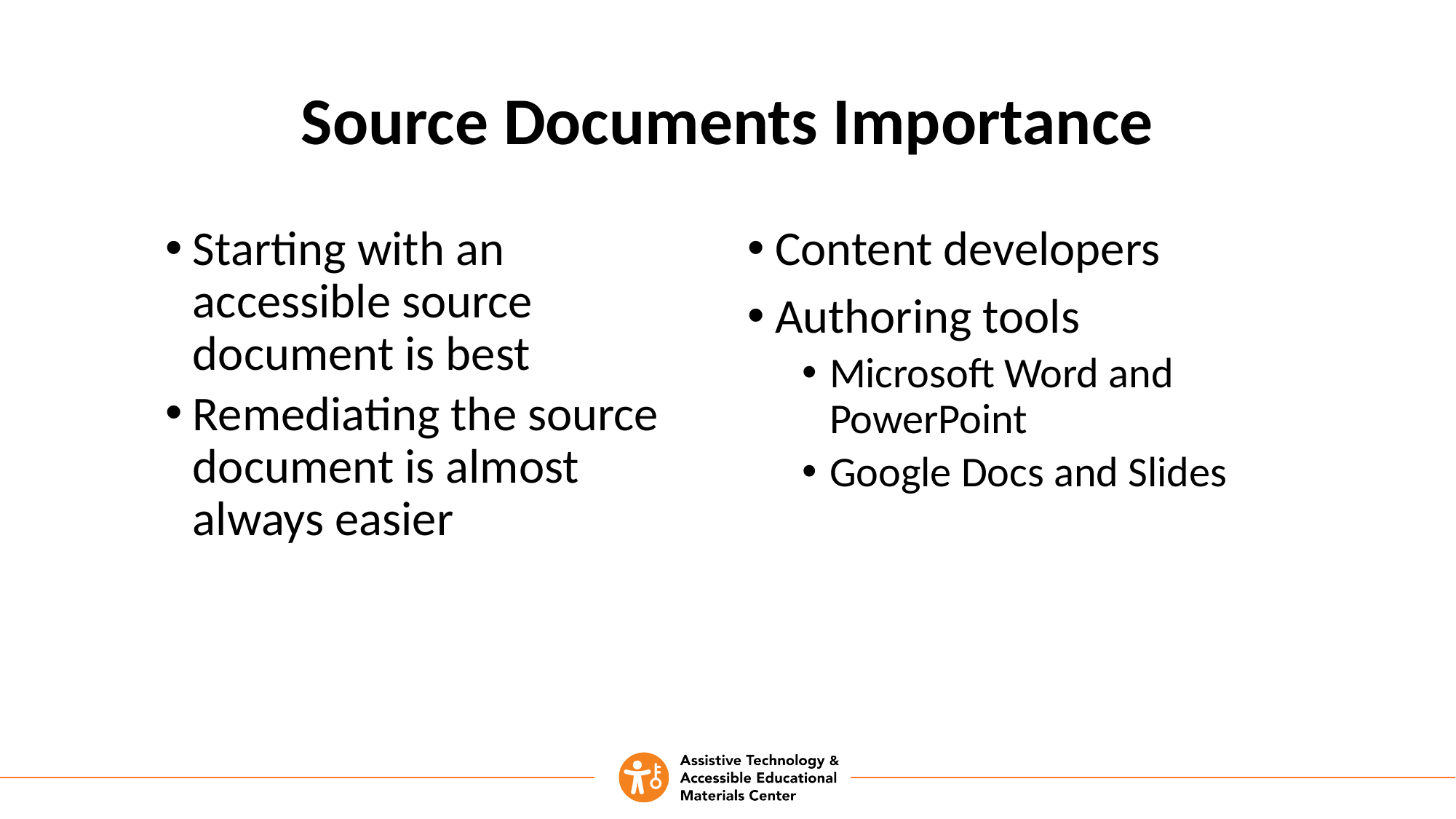

# Source Documents Importance
Starting with an accessible source document is best
Remediating the source document is almost always easier
Content developers
Authoring tools
Microsoft Word and PowerPoint
Google Docs and Slides